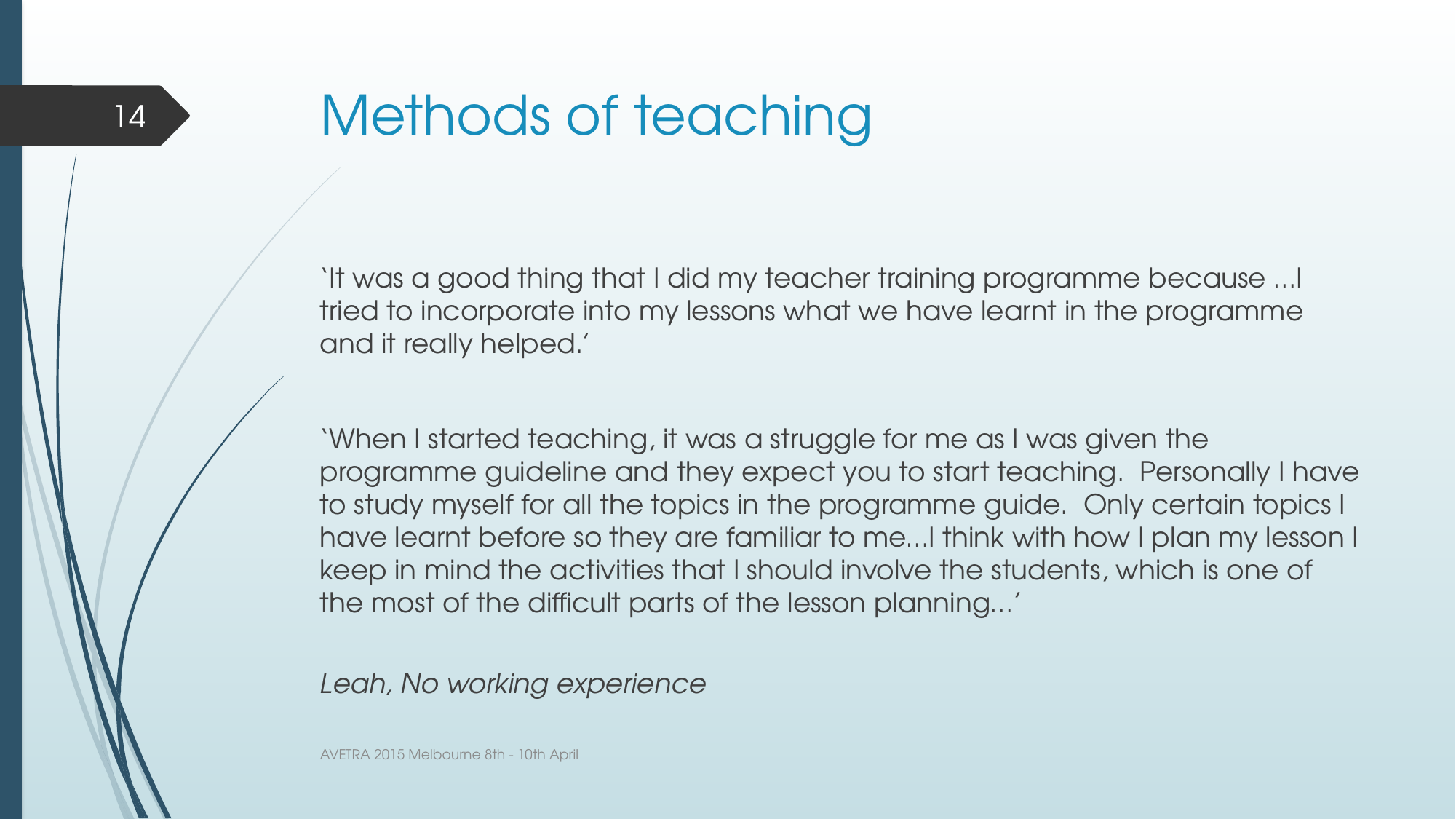

# Methods of teaching
14
‘It was a good thing that I did my teacher training programme because …I tried to incorporate into my lessons what we have learnt in the programme and it really helped.’

‘When I started teaching, it was a struggle for me as I was given the programme guideline and they expect you to start teaching.  Personally I have to study myself for all the topics in the programme guide.  Only certain topics I have learnt before so they are familiar to me…I think with how I plan my lesson I keep in mind the activities that I should involve the students, which is one of the most of the difficult parts of the lesson planning…’
									Leah, No working experience
AVETRA 2015 Melbourne 8th - 10th April